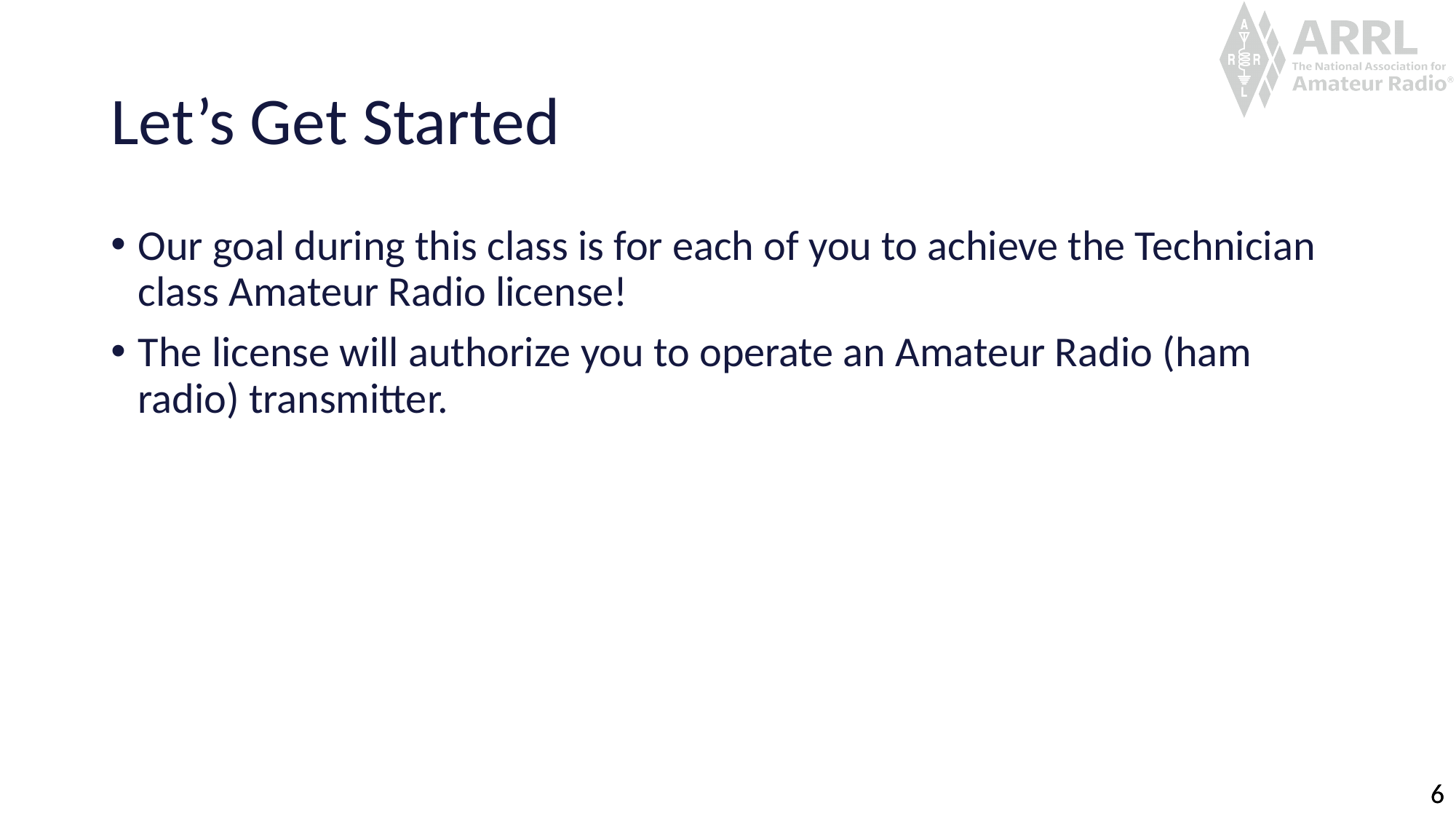

# Let’s Get Started
Our goal during this class is for each of you to achieve the Technician class Amateur Radio license!
The license will authorize you to operate an Amateur Radio (ham radio) transmitter.